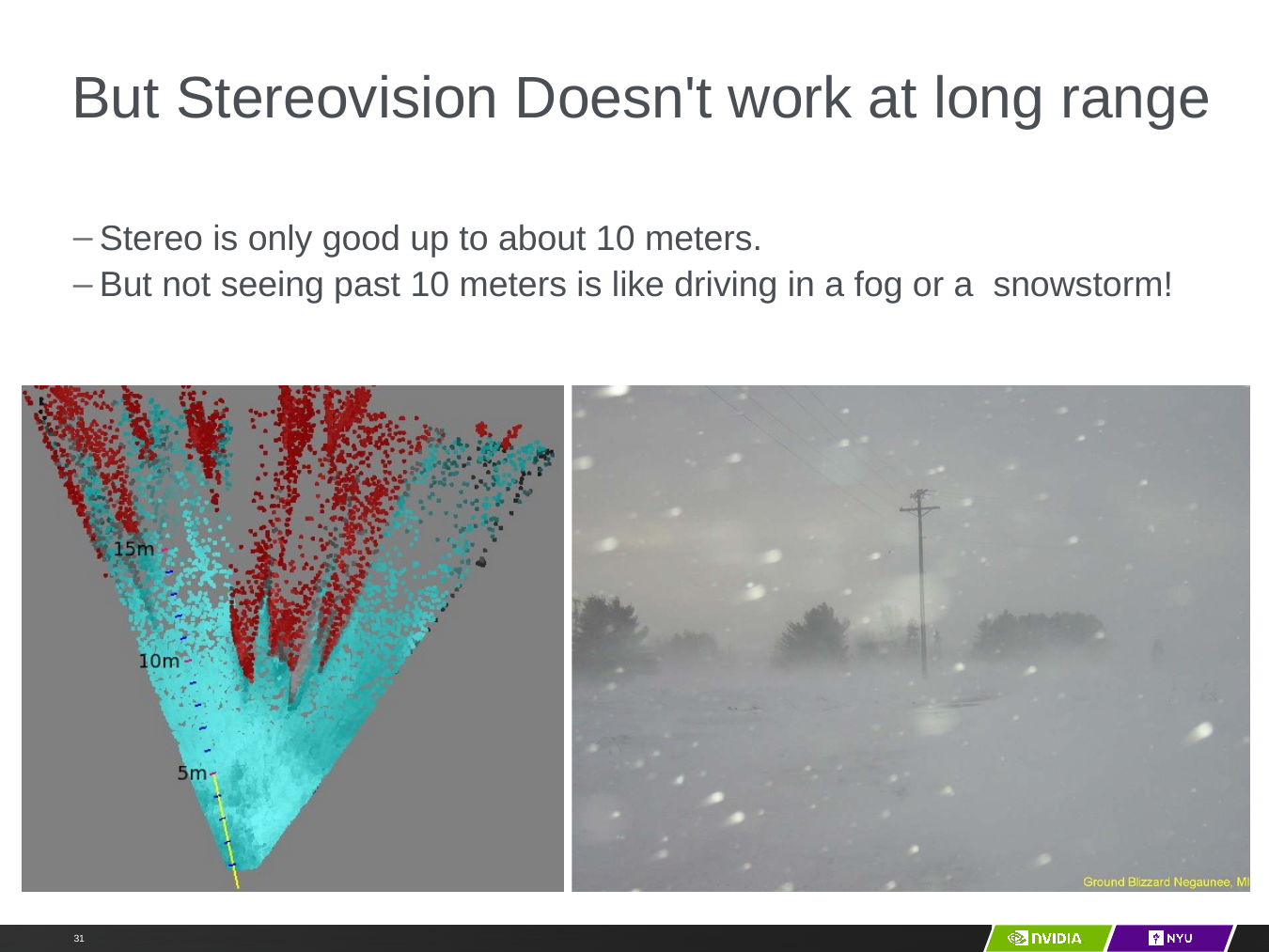

# But Stereovision Doesn't work at long range
Y LeCun
Stereo is only good up to about 10 meters.
But not seeing past 10 meters is like driving in a fog or a  snowstorm!